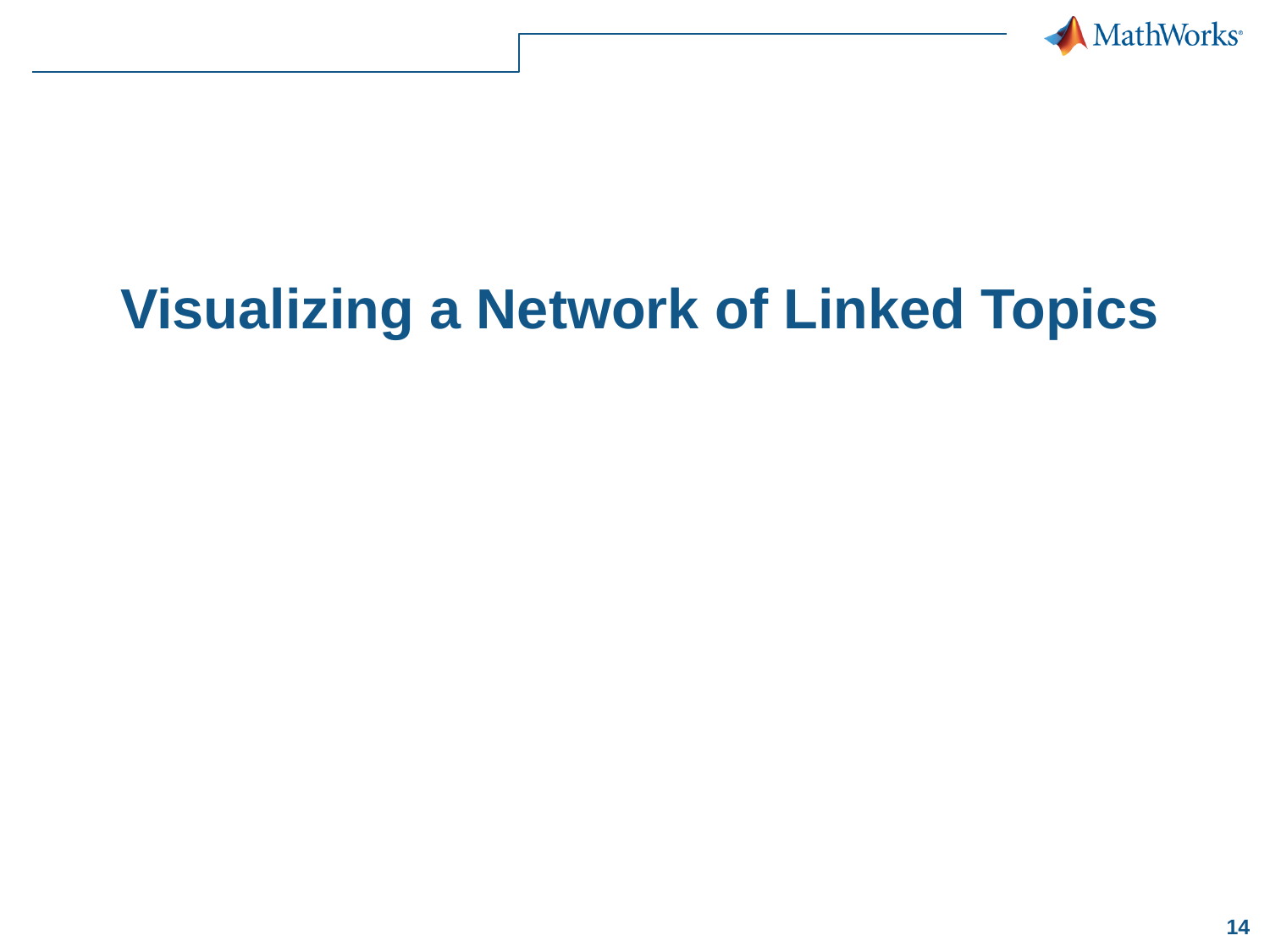

# Visualizing a Network of Linked Topics